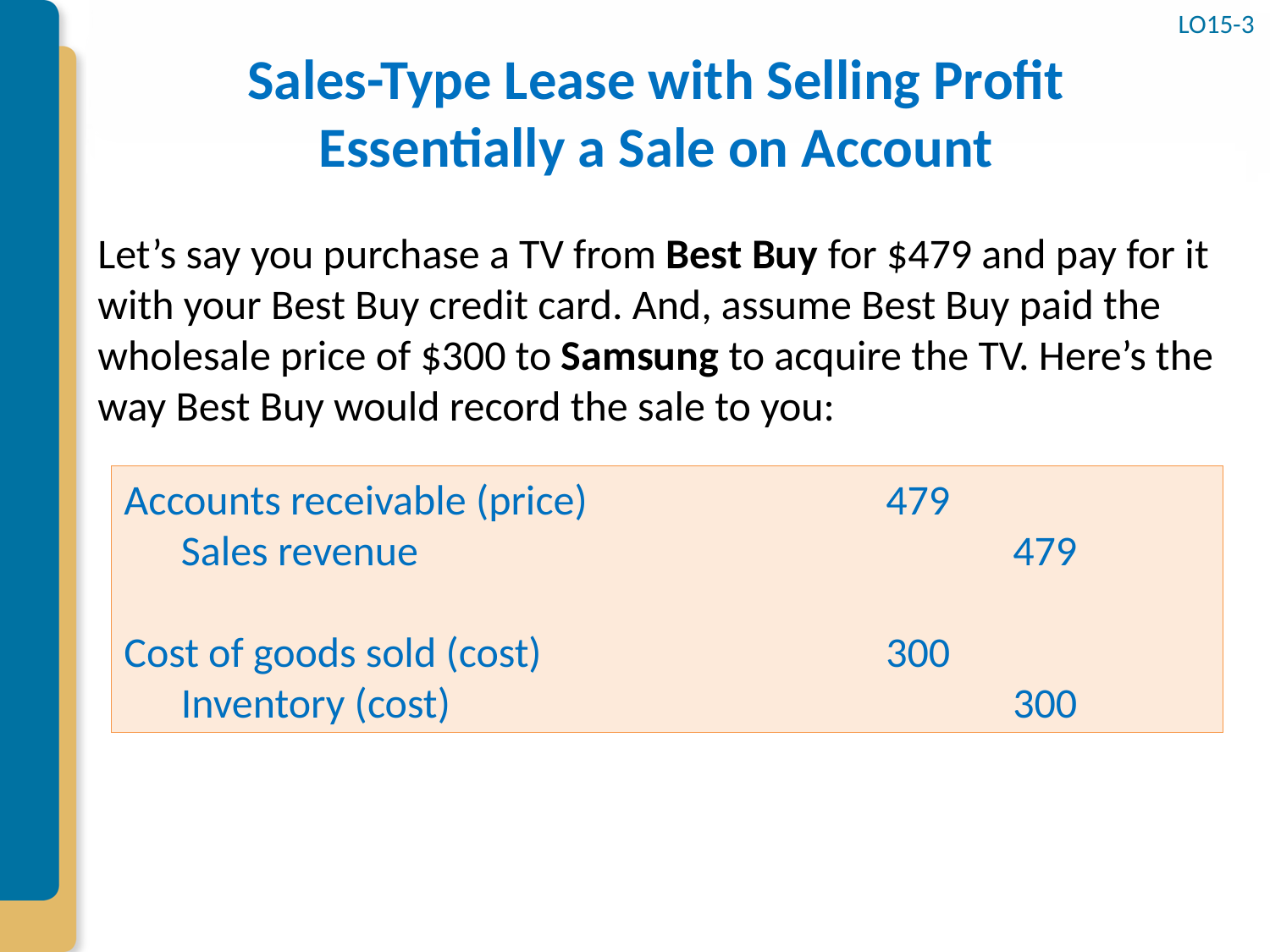

LO15-3
# Sales-Type Lease with Selling Profit Essentially a Sale on Account
Let’s say you purchase a TV from Best Buy for $479 and pay for it with your Best Buy credit card. And, assume Best Buy paid the wholesale price of $300 to Samsung to acquire the TV. Here’s the way Best Buy would record the sale to you:
Accounts receivable (price)			479
      Sales revenue					479

Cost of goods sold (cost)			300
      Inventory (cost)					300